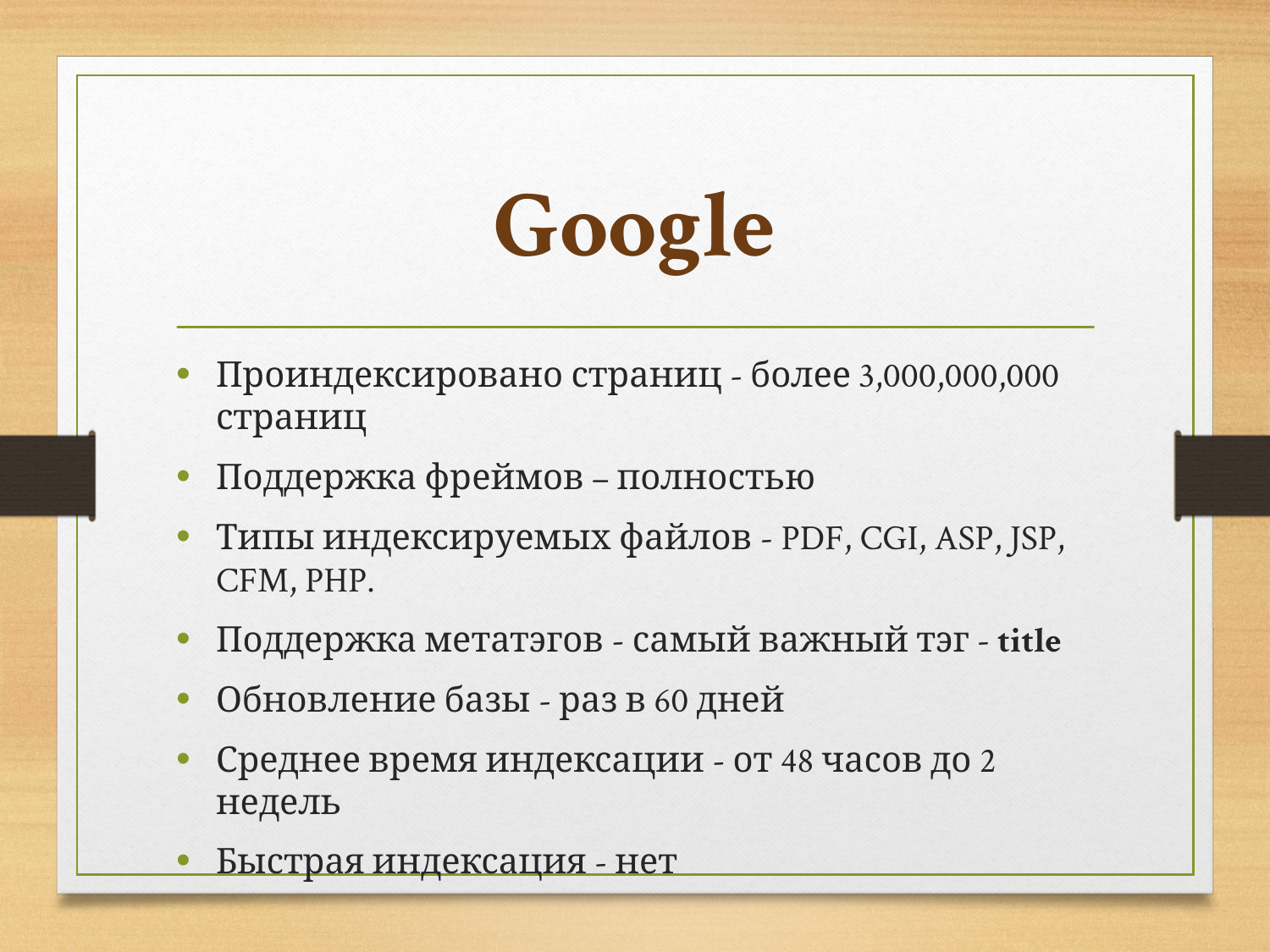

# Google
Проиндексировано страниц - более 3,000,000,000 страниц
Поддержка фреймов – полностью
Типы индексируемых файлов - PDF, CGI, ASP, JSP, CFM, PHP.
Поддержка метатэгов - самый важный тэг - title
Обновление базы - раз в 60 дней
Среднее время индексации - от 48 часов до 2 недель
Быстрая индексация - нет